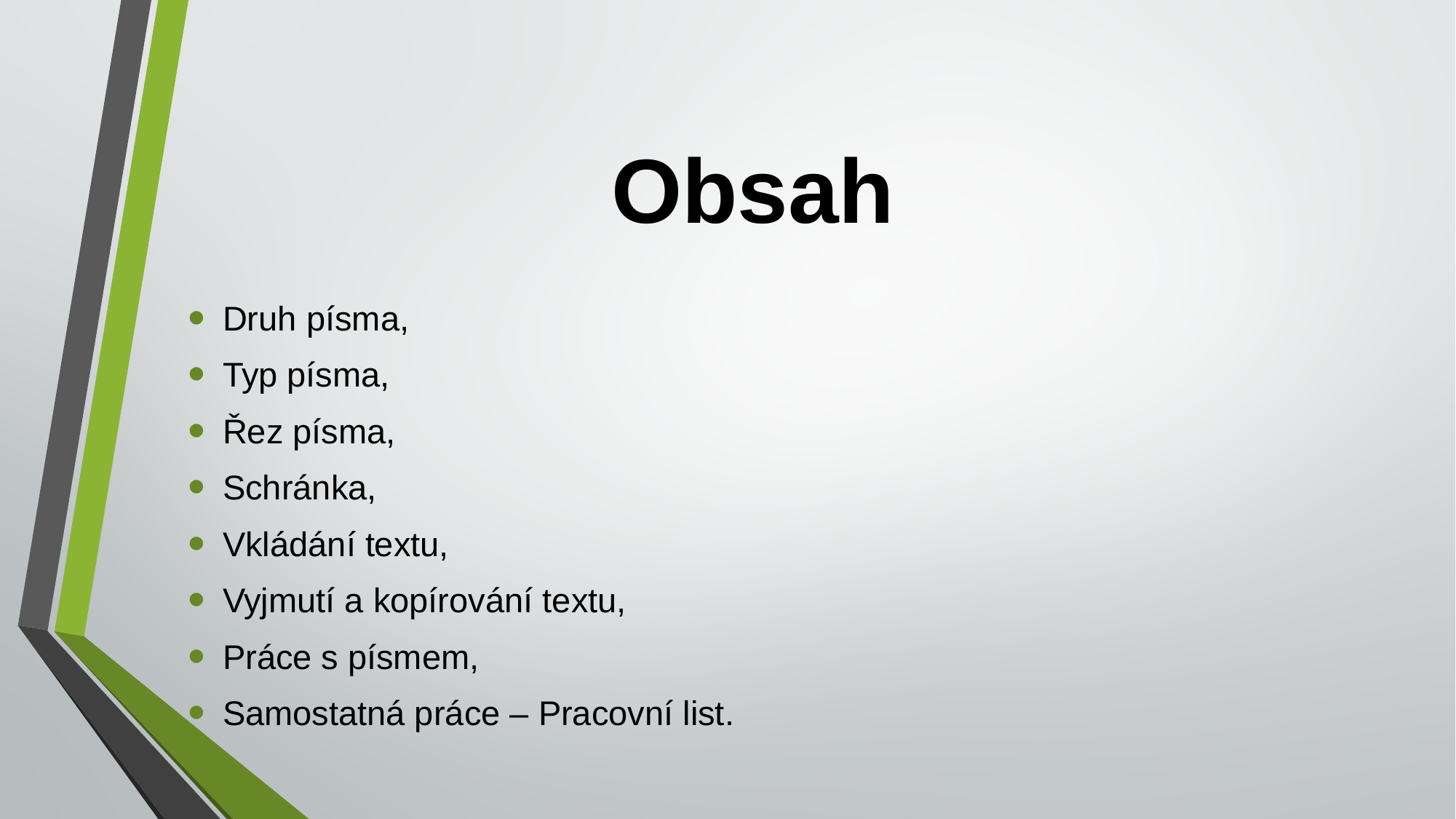

# Obsah
Druh písma,
Typ písma,
Řez písma,
Schránka,
Vkládání textu,
Vyjmutí a kopírování textu,
Práce s písmem,
Samostatná práce – Pracovní list.